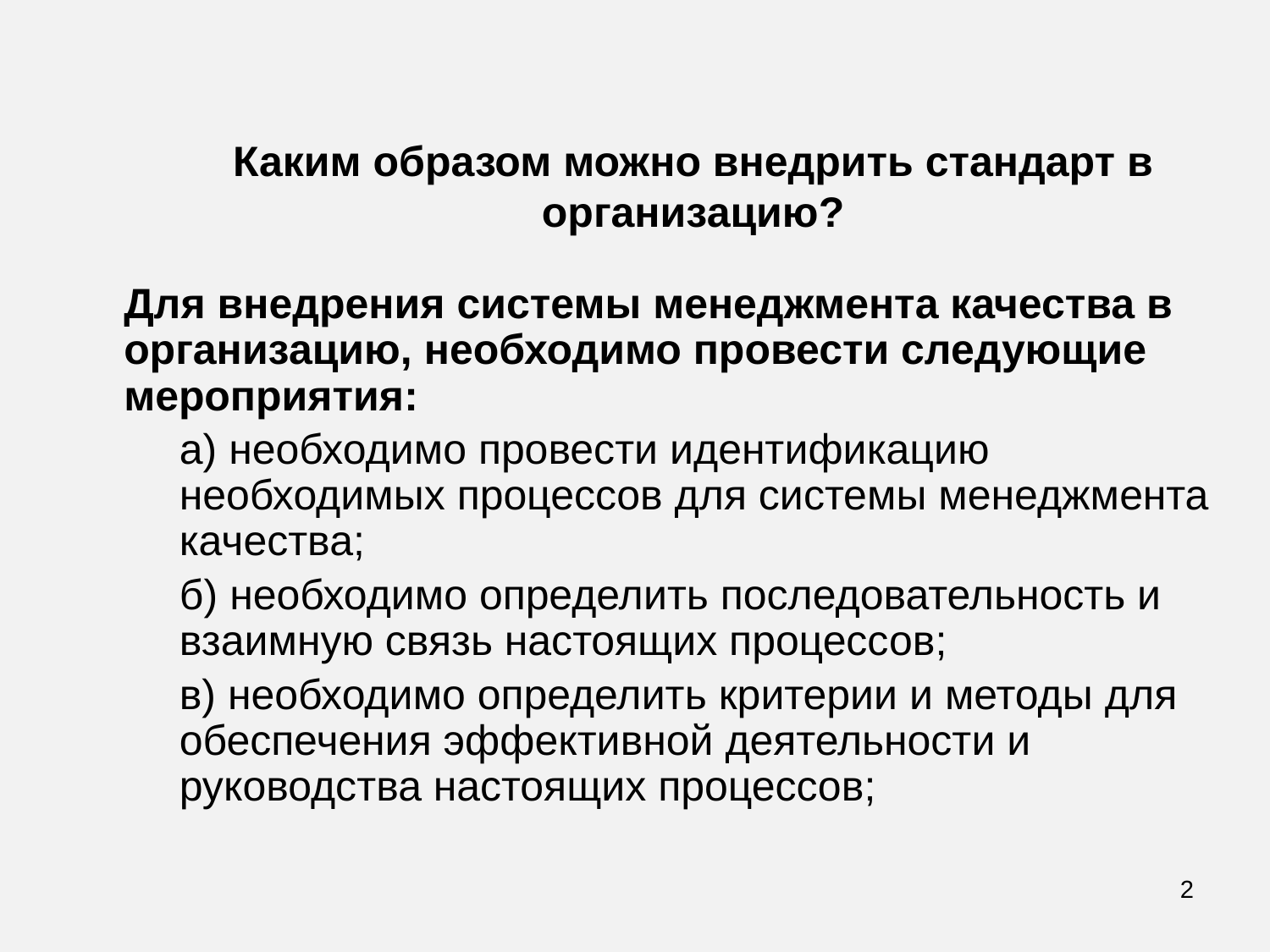

# Каким образом можно внедрить стандарт в организацию?
	Для внедрения системы менеджмента качества в организацию, необходимо провести следующие мероприятия:
	a) необходимо провести идентификацию необходимых процессов для системы менеджмента качества;
	б) необходимо определить последовательность и взаимную связь настоящих процессов;
	в) необходимо определить критерии и методы для обеспечения эффективной деятельности и руководства настоящих процессов;

2